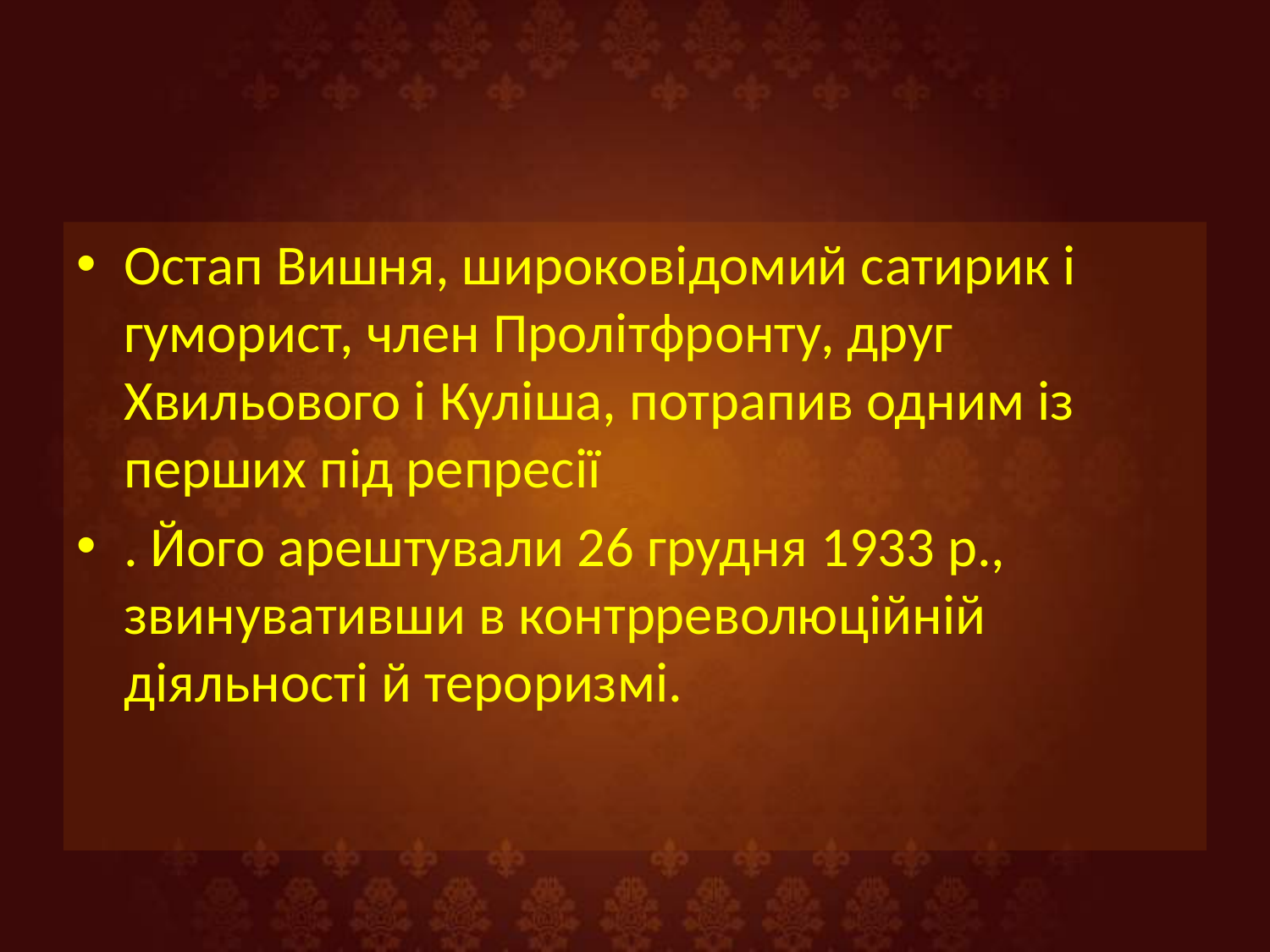

#
Остап Вишня, широковідомий сатирик і гуморист, член Пролітфронту, друг Хвильового і Куліша, потрапив одним із перших під репресії
. Його арештували 26 грудня 1933 р., звинувативши в контрреволюційній діяльності й тероризмі.